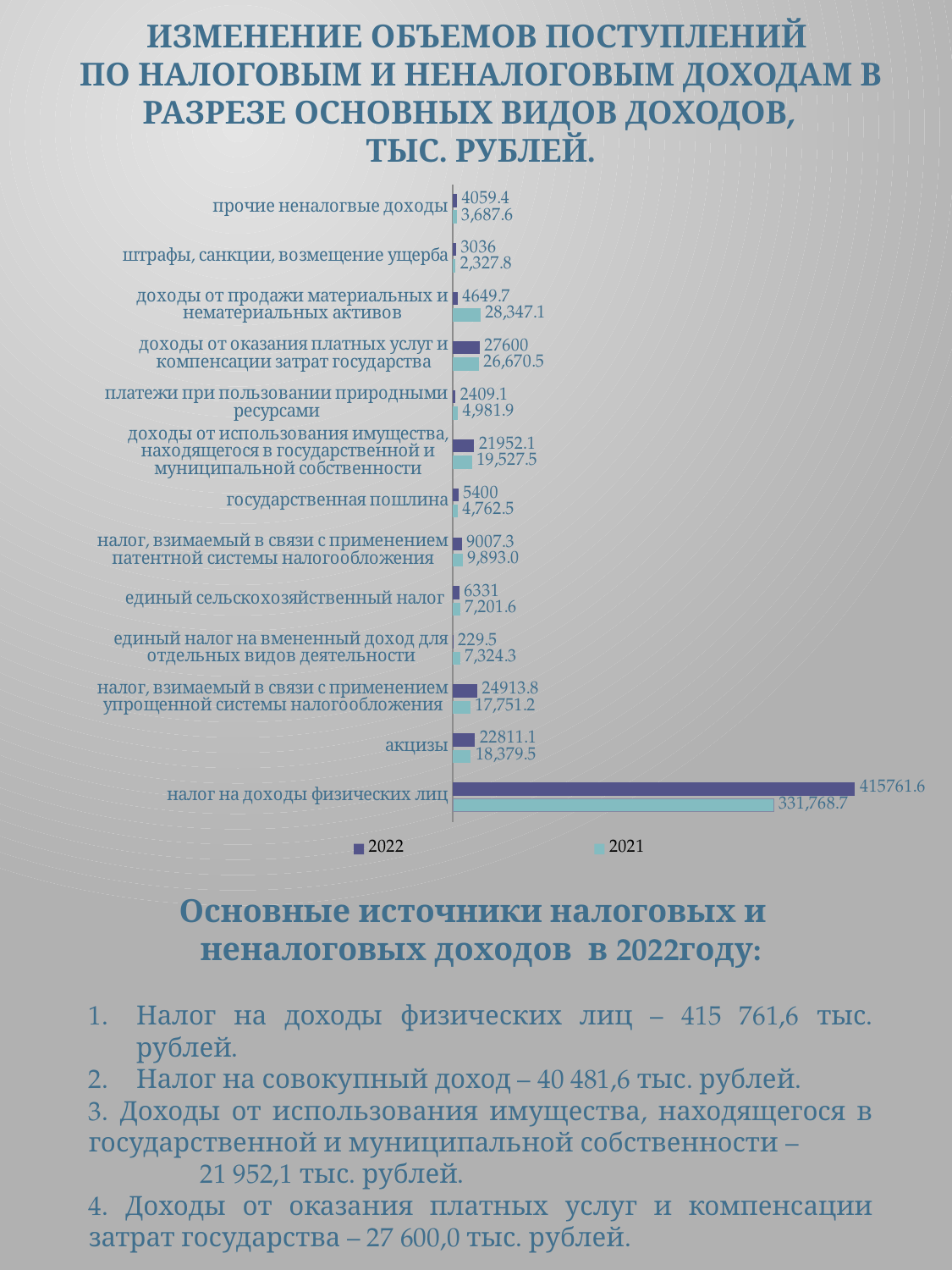

# ИЗМЕНЕНИЕ ОБЪЕМОВ ПОСТУПЛЕНИЙ ПО НАЛОГОВЫМ И НЕНАЛОГОВЫМ ДОХОДАМ В РАЗРЕЗЕ ОСНОВНЫХ ВИДОВ ДОХОДОВ, тыс. рублей.

### Chart

| Category | 2021 | 2022 |
|---|---|---|
| налог на доходы физических лиц | 331768.7 | 415761.6 |
| акцизы | 18379.5 | 22811.1 |
| налог, взимаемый в связи с применением упрощенной системы налогообложения | 17751.2 | 24913.8 |
| единый налог на вмененный доход для отдельных видов деятельности | 7324.3 | 229.5 |
| единый сельскохозяйственный налог  | 7201.6 | 6331.0 |
| налог, взимаемый в связи с применением патентной системы налогообложения | 9893.0 | 9007.299999999997 |
| государственная пошлина | 4762.5 | 5400.0 |
| доходы от использования имущества, находящегося в государственной и муниципальной собственности | 19527.5 | 21952.1 |
| платежи при пользовании природными ресурсами | 4981.900000000001 | 2409.1 |
| доходы от оказания платных услуг и компенсации затрат государства | 26670.5 | 27600.0 |
| доходы от продажи материальных и нематериальных активов | 28347.1 | 4649.7 |
| штрафы, санкции, возмещение ущерба | 2327.8 | 3036.0 |
| прочие неналогвые доходы | 3687.6 | 4059.4 |

[unsupported chart]

Основные источники налоговых и
неналоговых доходов  в 2022году:

Налог на доходы физических лиц – 415 761,6 тыс. рублей.
Налог на совокупный доход – 40 481,6 тыс. рублей.
3. Доходы от использования имущества, находящегося в государственной и муниципальной собственности –                             21 952,1 тыс. рублей.
4. Доходы от оказания платных услуг и компенсации затрат государства – 27 600,0 тыс. рублей.